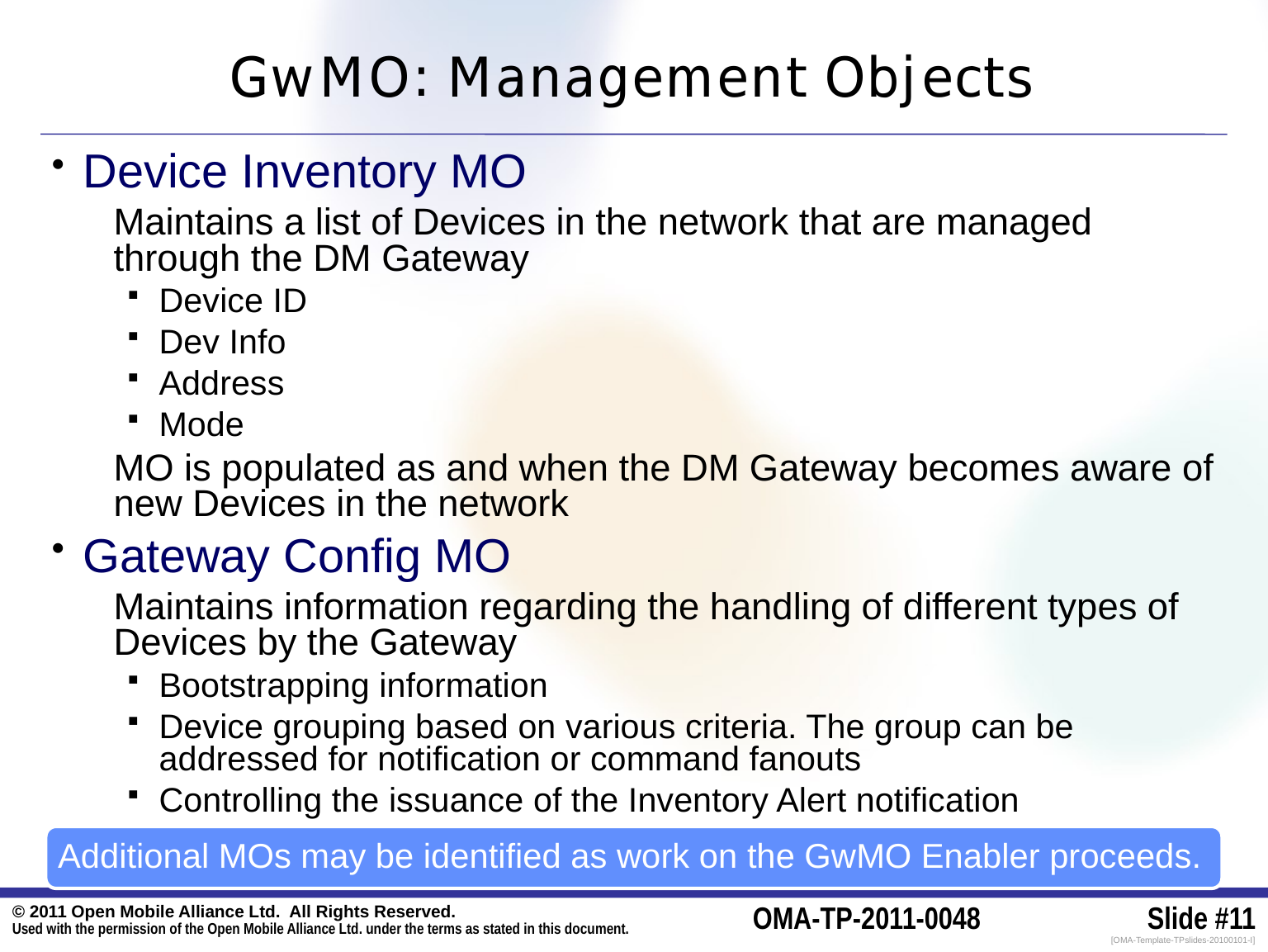

# GwMO: Management Objects
Device Inventory MO
Maintains a list of Devices in the network that are managed through the DM Gateway
Device ID
Dev Info
Address
Mode
MO is populated as and when the DM Gateway becomes aware of new Devices in the network
Gateway Config MO
Maintains information regarding the handling of different types of Devices by the Gateway
Bootstrapping information
Device grouping based on various criteria. The group can be addressed for notification or command fanouts
Controlling the issuance of the Inventory Alert notification

Additional MOs may be identified as work on the GwMO Enabler proceeds.